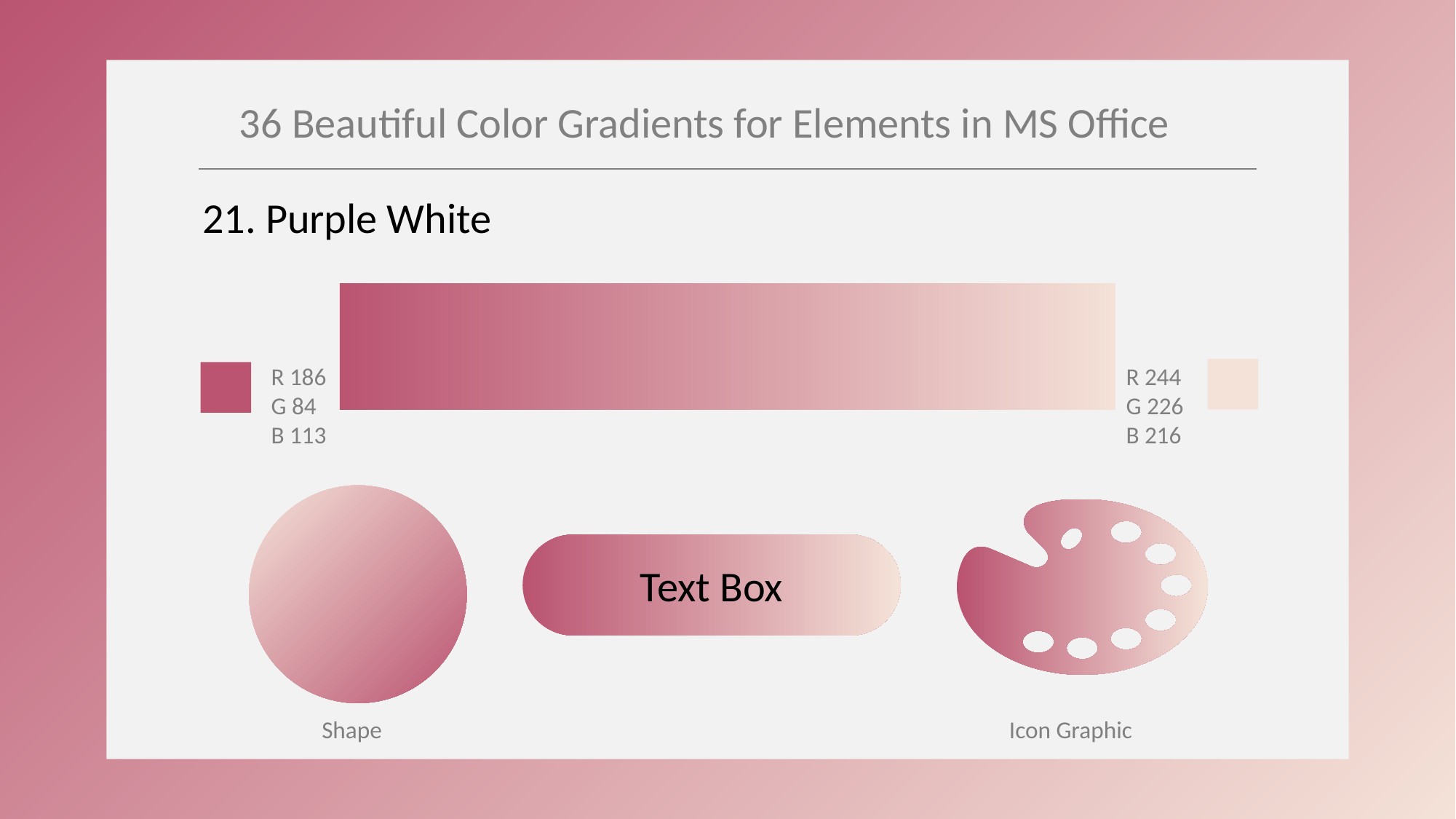

36 Beautiful Color Gradients for Elements in MS Office
21. Purple White

R 186
G 84
B 113
R 244
G 226
B 216

Text Box
Shape
Icon Graphic
Credit Post
https://digitalsynopsis.com